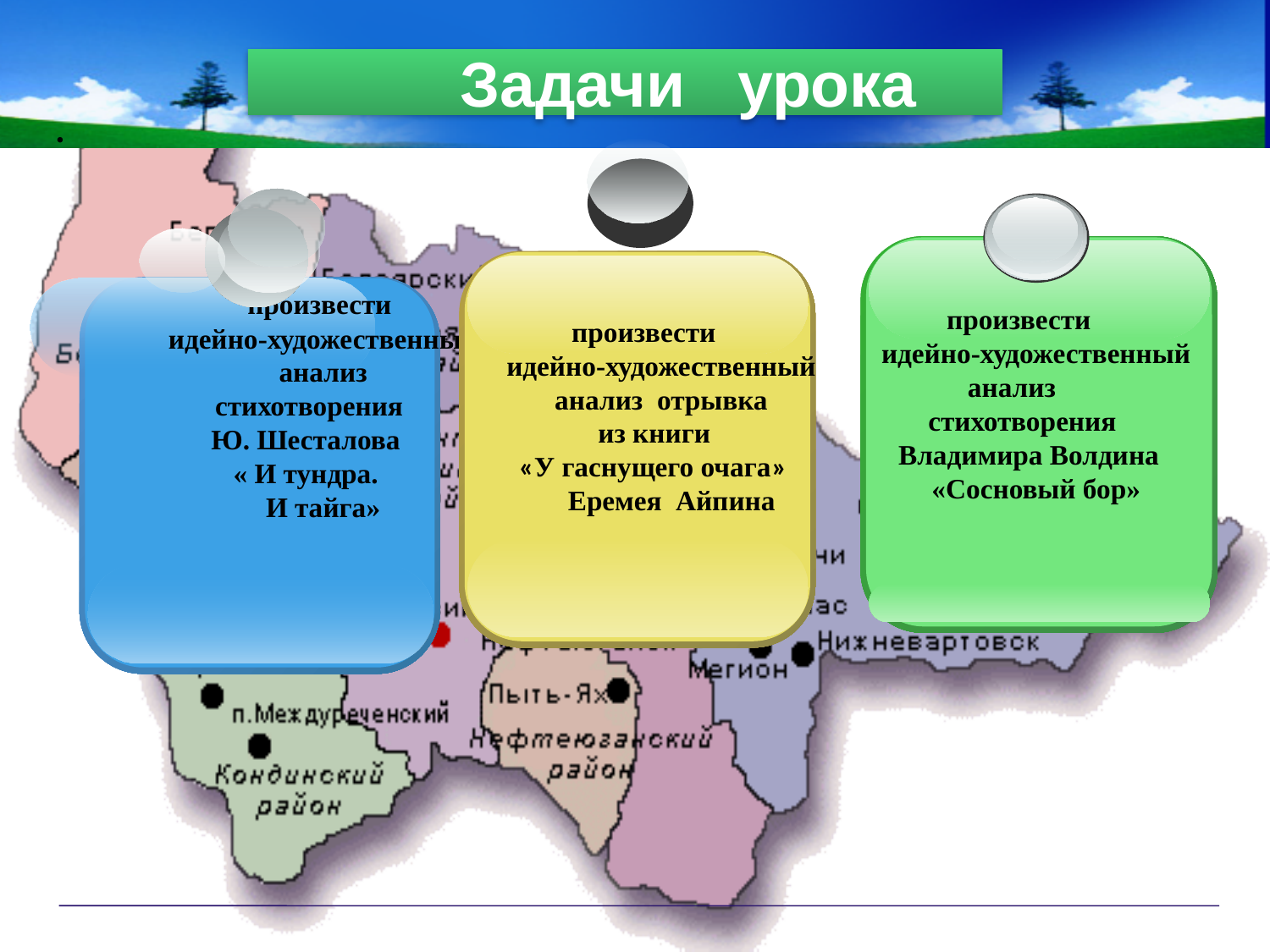

# Задачи   урока

             произвести
                идейно-художественный
                 анализ
           стихотворения
           Ю. Шесталова
           « И тундра.
               И тайга»

                    произвести
                         идейно-художественный
                   анализ
                    стихотворения
                  Владимира Волдина
                        «Сосновый бор»

   произвести
        идейно-художественный
       анализ  отрывка
      из книги
     «У гаснущего очага»
          Еремея  Айпина